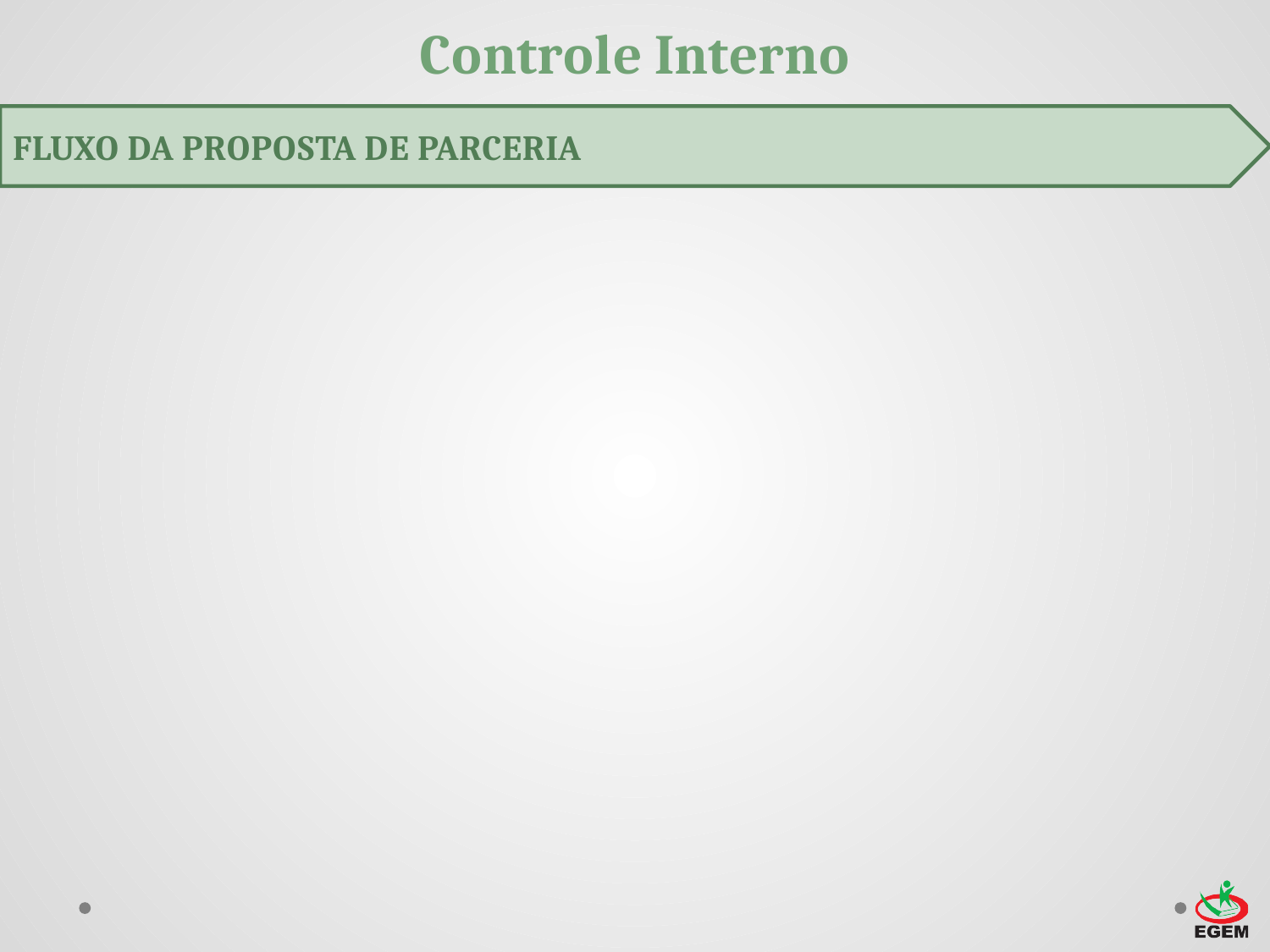

# Controle Interno
FLUXO DA PROPOSTA DE PARCERIA